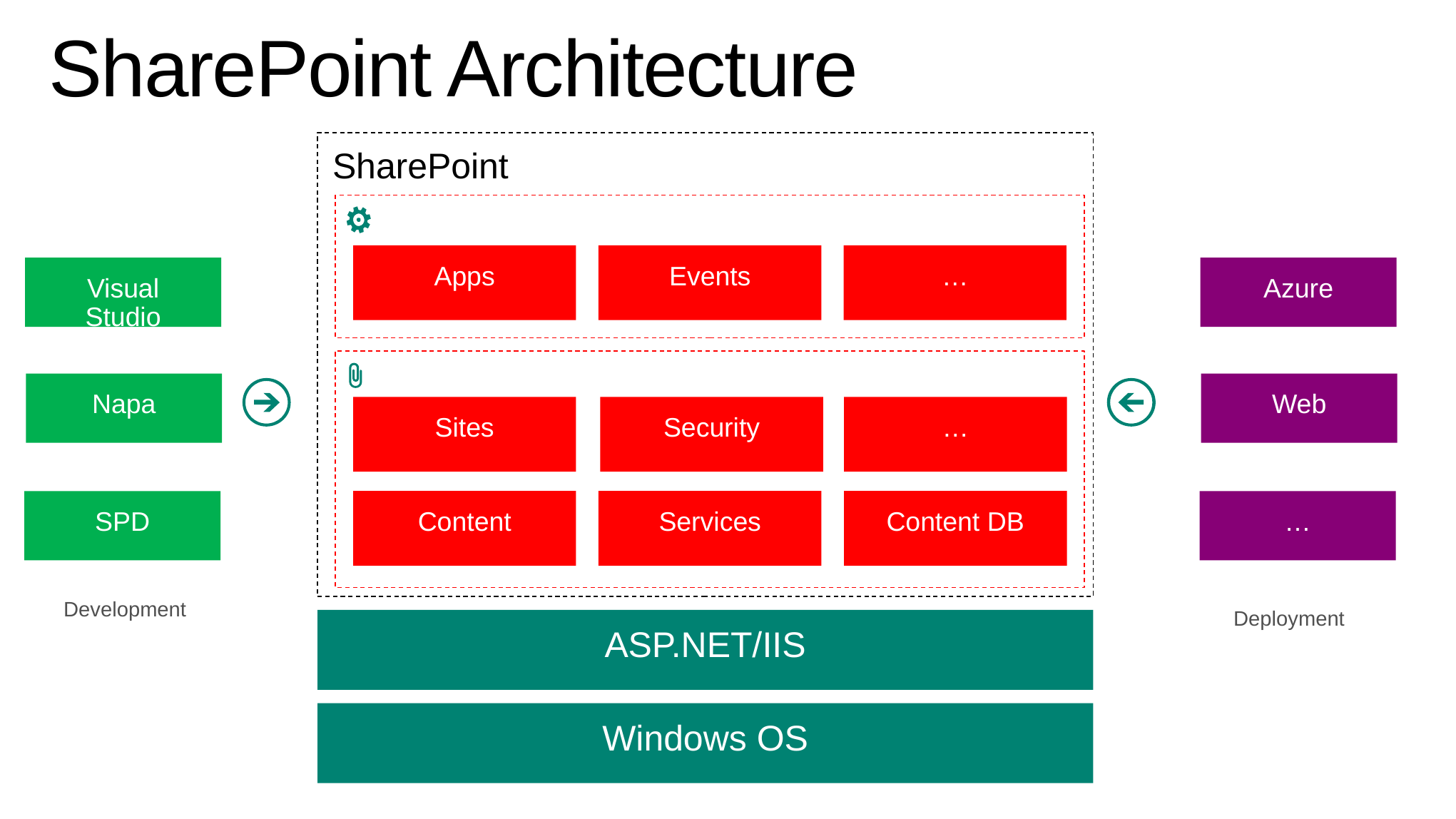

# SharePoint Architecture
SharePoint

Apps
Events
…
Visual Studio
Napa

SPD
Development
Azure
Web

…
Deployment

Sites
Security
…
Content
Services
Content DB
ASP.NET/IIS
Windows OS